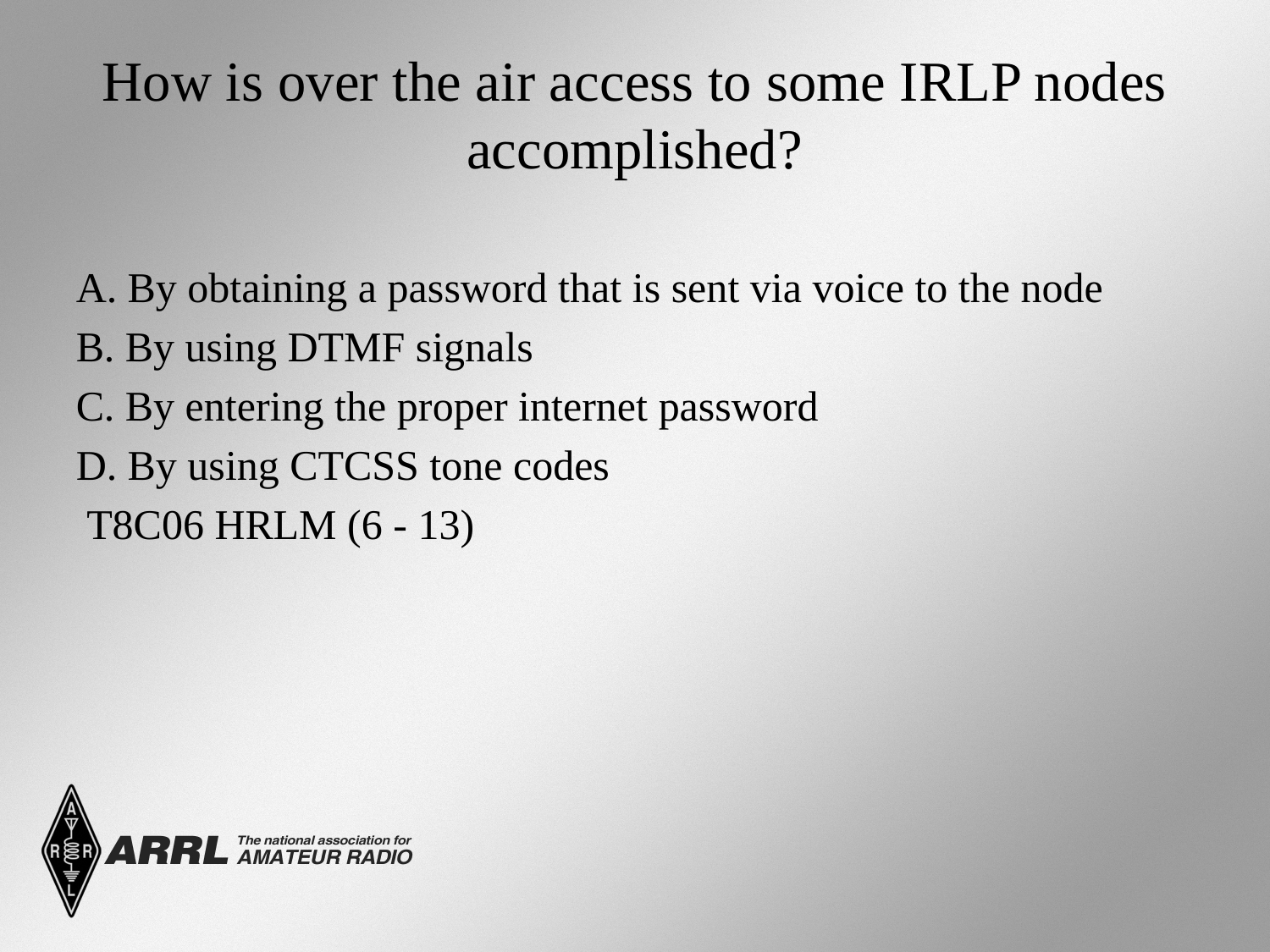

# How is over the air access to some IRLP nodes accomplished?
A. By obtaining a password that is sent via voice to the node
B. By using DTMF signals
C. By entering the proper internet password
D. By using CTCSS tone codes
 T8C06 HRLM (6 - 13)